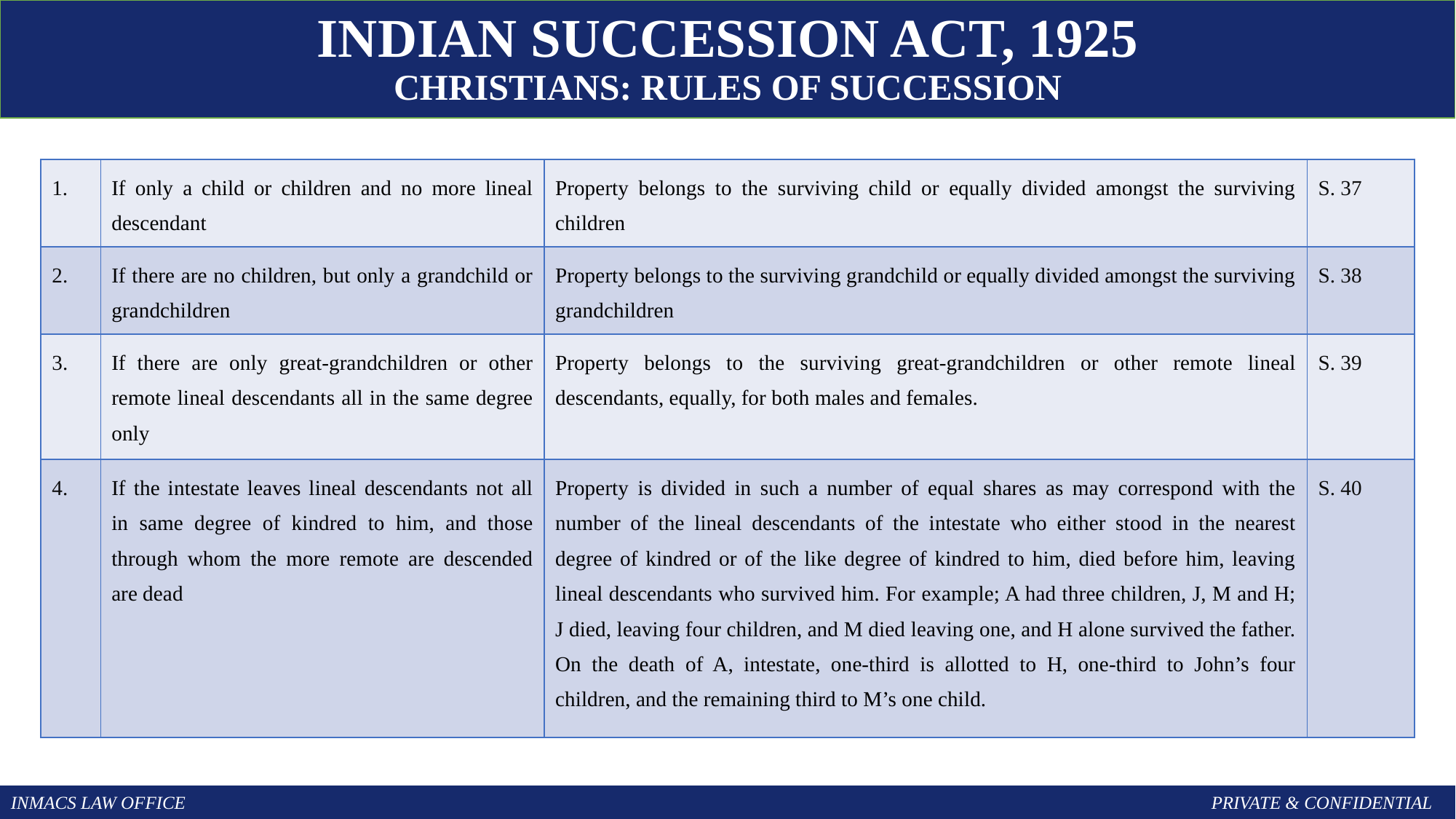

INDIAN Succession Act, 1925
CHRISTIANS: Rules of succession
|  | If only a child or children and no more lineal descendant | Property belongs to the surviving child or equally divided amongst the surviving children | S. 37 |
| --- | --- | --- | --- |
| 2. | If there are no children, but only a grandchild or grandchildren | Property belongs to the surviving grandchild or equally divided amongst the surviving grandchildren | S. 38 |
| 3. | If there are only great-grandchildren or other remote lineal descendants all in the same degree only | Property belongs to the surviving great-grandchildren or other remote lineal descendants, equally, for both males and females. | S. 39 |
| 4. | If the intestate leaves lineal descendants not all in same degree of kindred to him, and those through whom the more remote are descended are dead | Property is divided in such a number of equal shares as may correspond with the number of the lineal descendants of the intestate who either stood in the nearest degree of kindred or of the like degree of kindred to him, died before him, leaving lineal descendants who survived him. For example; A had three children, J, M and H; J died, leaving four children, and M died leaving one, and H alone survived the father. On the death of A, intestate, one-third is allotted to H, one-third to John’s four children, and the remaining third to M’s one child. | S. 40 |
INMACS LAW OFFICE										PRIVATE & CONFIDENTIAL